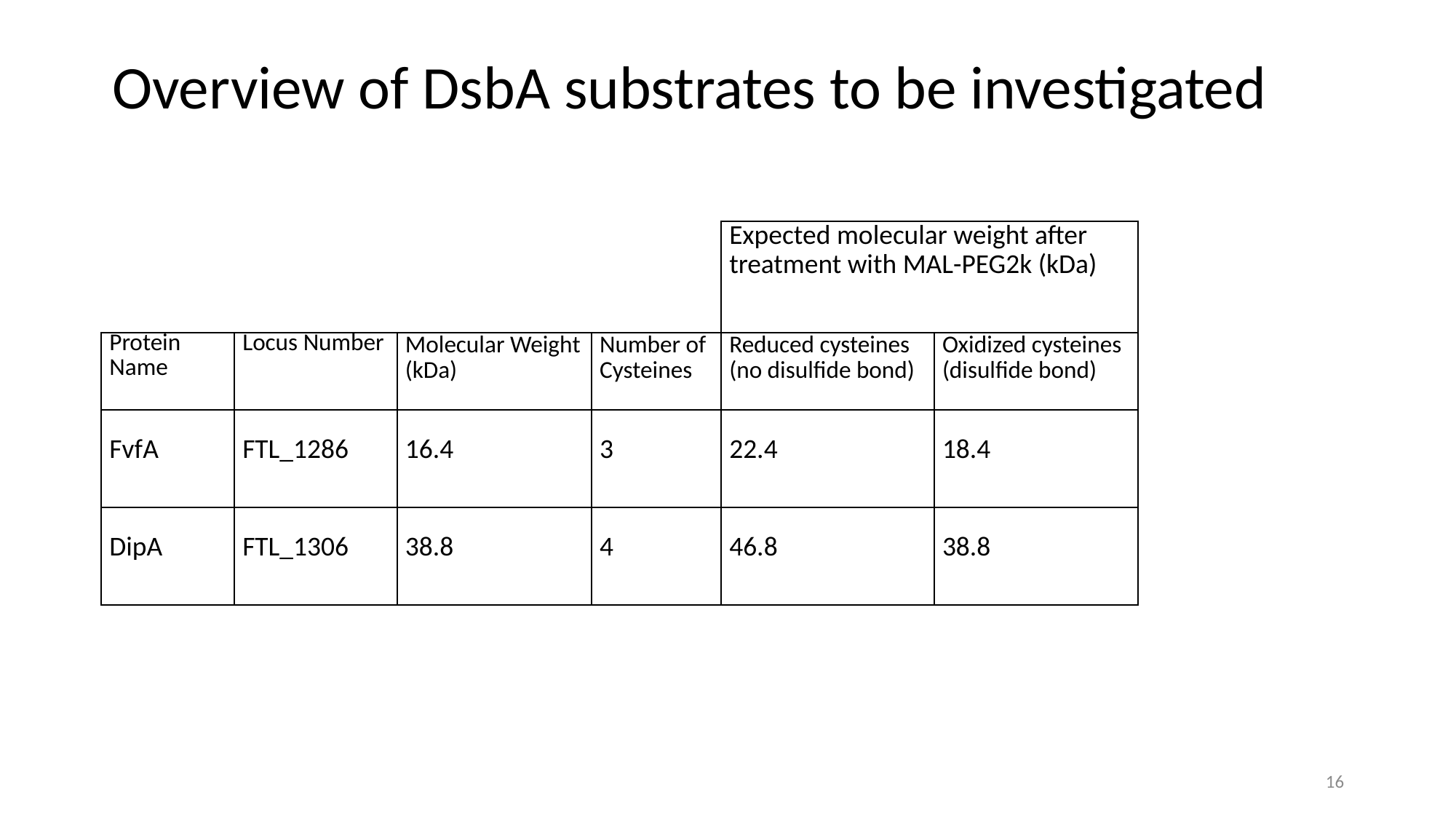

Overview of DsbA substrates to be investigated

|  |  |  |  | Expected molecular weight after treatment with MAL-PEG2k (kDa) |  |
| --- | --- | --- | --- | --- | --- |
| Protein Name | Locus Number | Molecular Weight (kDa) | Number of Cysteines | Reduced cysteines (no disulfide bond) | Oxidized cysteines (disulfide bond) |
| FvfA | FTL\_1286 | 16.4 | 3 | 22.4 | 18.4 |
| DipA | FTL\_1306 | 38.8 | 4 | 46.8 | 38.8 |
16